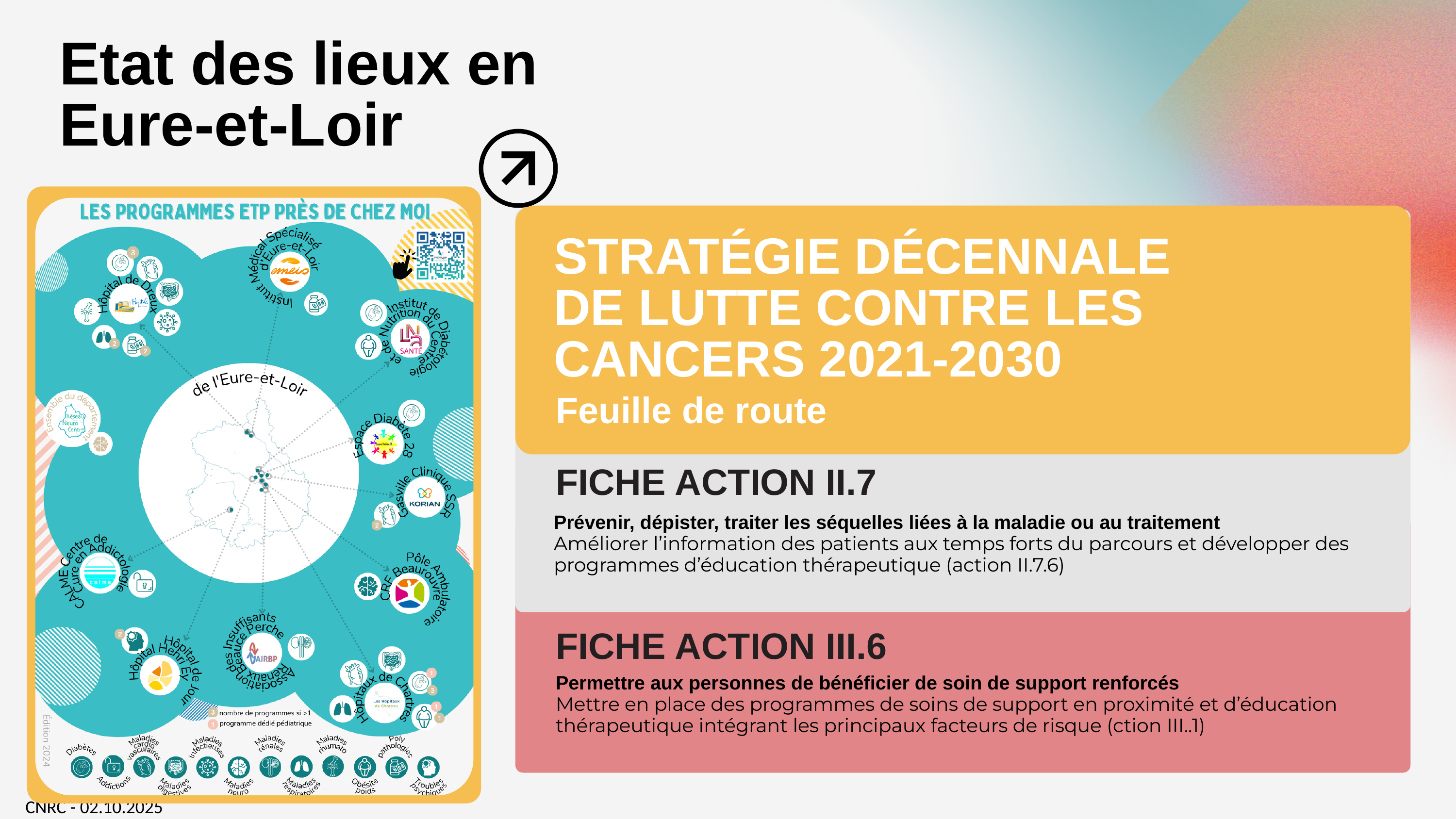

Etat des lieux en Eure-et-Loir

STRATÉGIE DÉCENNALE DE LUTTE CONTRE LES CANCERS 2021-2030
Feuille de route
FICHE ACTION II.7
Prévenir, dépister, traiter les séquelles liées à la maladie ou au traitement
Améliorer l’information des patients aux temps forts du parcours et développer des programmes d’éducation thérapeutique (action II.7.6)

FICHE ACTION III.6
Permettre aux personnes de bénéficier de soin de support renforcés
Mettre en place des programmes de soins de support en proximité et d’éducation thérapeutique intégrant les principaux facteurs de risque (ction III..1)
CNRC - 02.10.2025